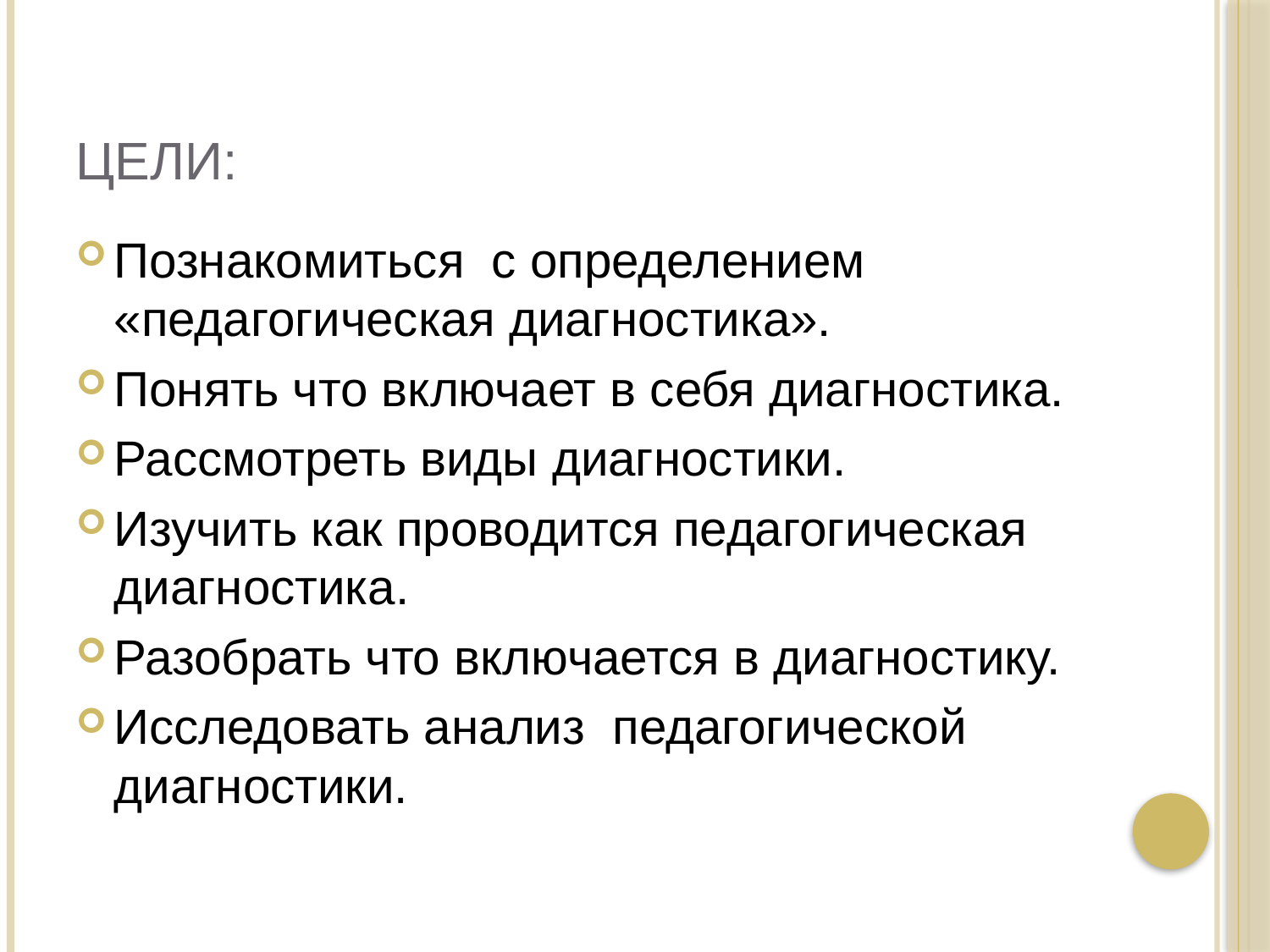

# Цели:
Познакомиться  с определением «педагогическая диагностика».
Понять что включает в себя диагностика.
Рассмотреть виды диагностики.
Изучить как проводится педагогическая диагностика.
Разобрать что включается в диагностику.
Исследовать анализ  педагогической диагностики.